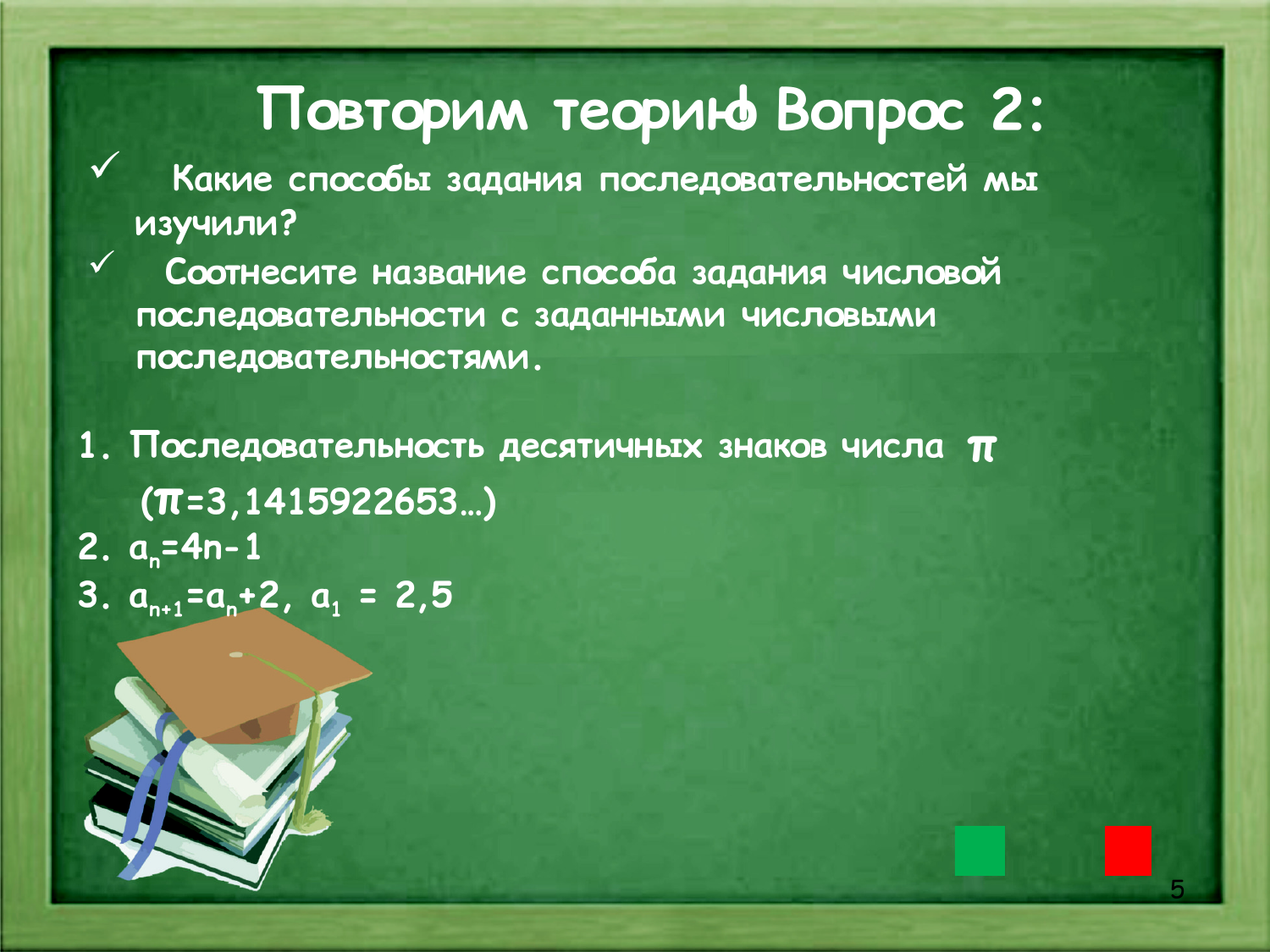

Повторим теорию! Вопрос 2:
  Какие способы задания последовательностей мы изучили?
  Соотнесите название способа задания числовой последовательности с заданными числовыми последовательностями.

π
1. Последовательность десятичных знаков числа (π=3,1415922653…)
2. an=4n-1
3. an+1=an+2, a1 = 2,5

5